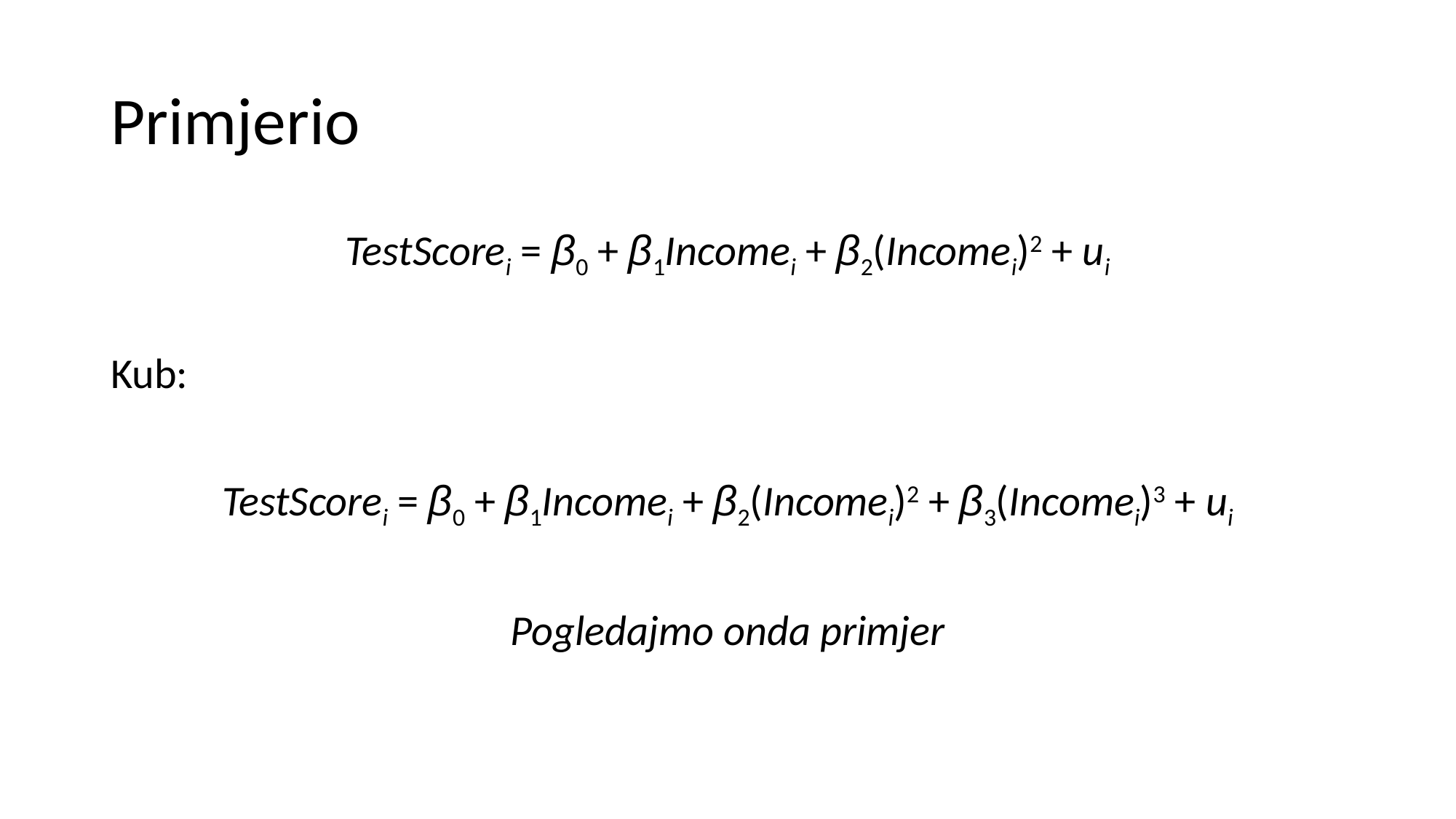

# Primjerio
TestScorei = β0 + β1Incomei + β2(Incomei)2 + ui

Kub:

TestScorei = β0 + β1Incomei + β2(Incomei)2 + β3(Incomei)3 + ui

Pogledajmo onda primjer